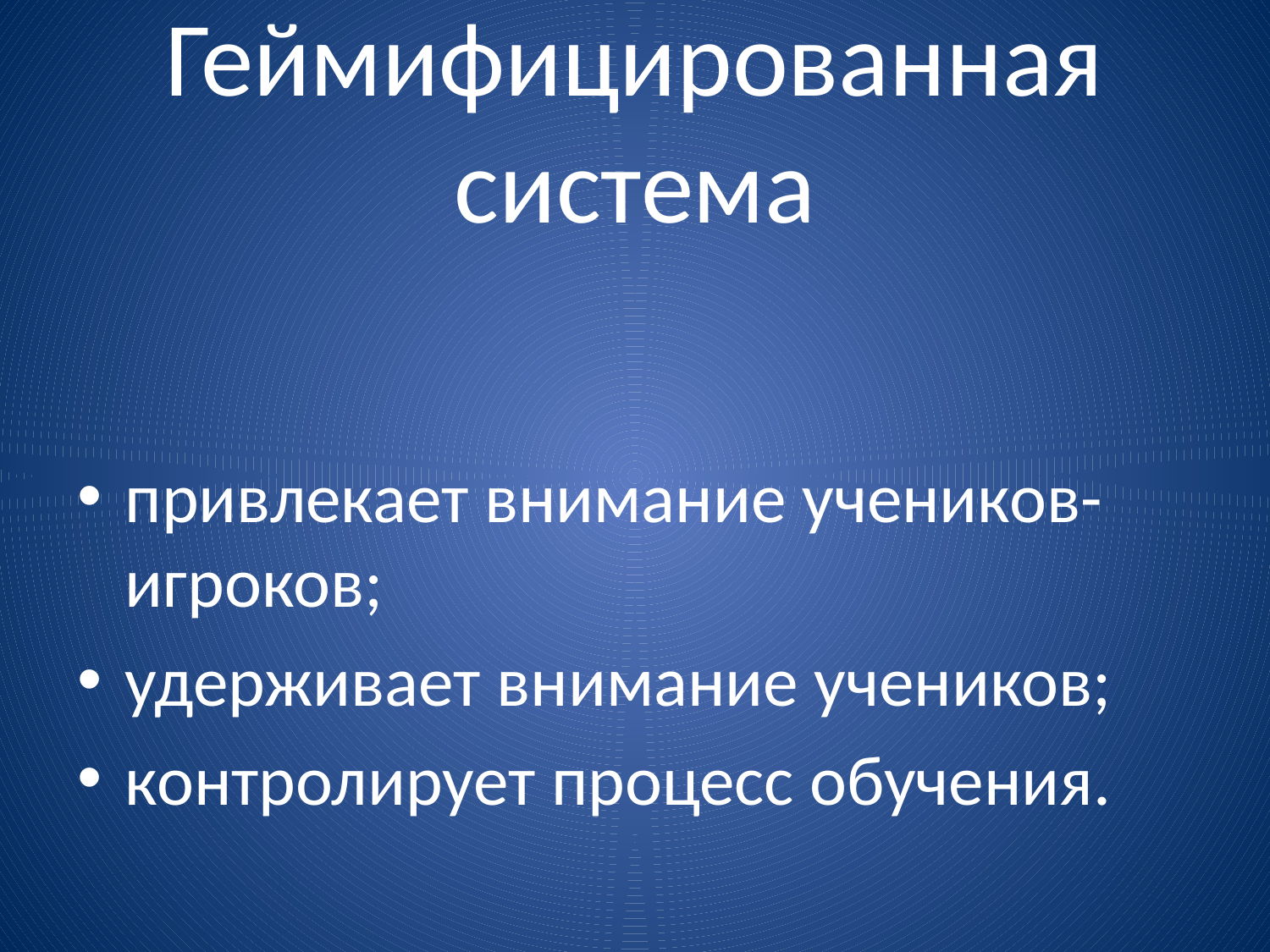

# Геймифицированная система
привлекает внимание учеников-игроков;
удерживает внимание учеников;
контролирует процесс обучения.